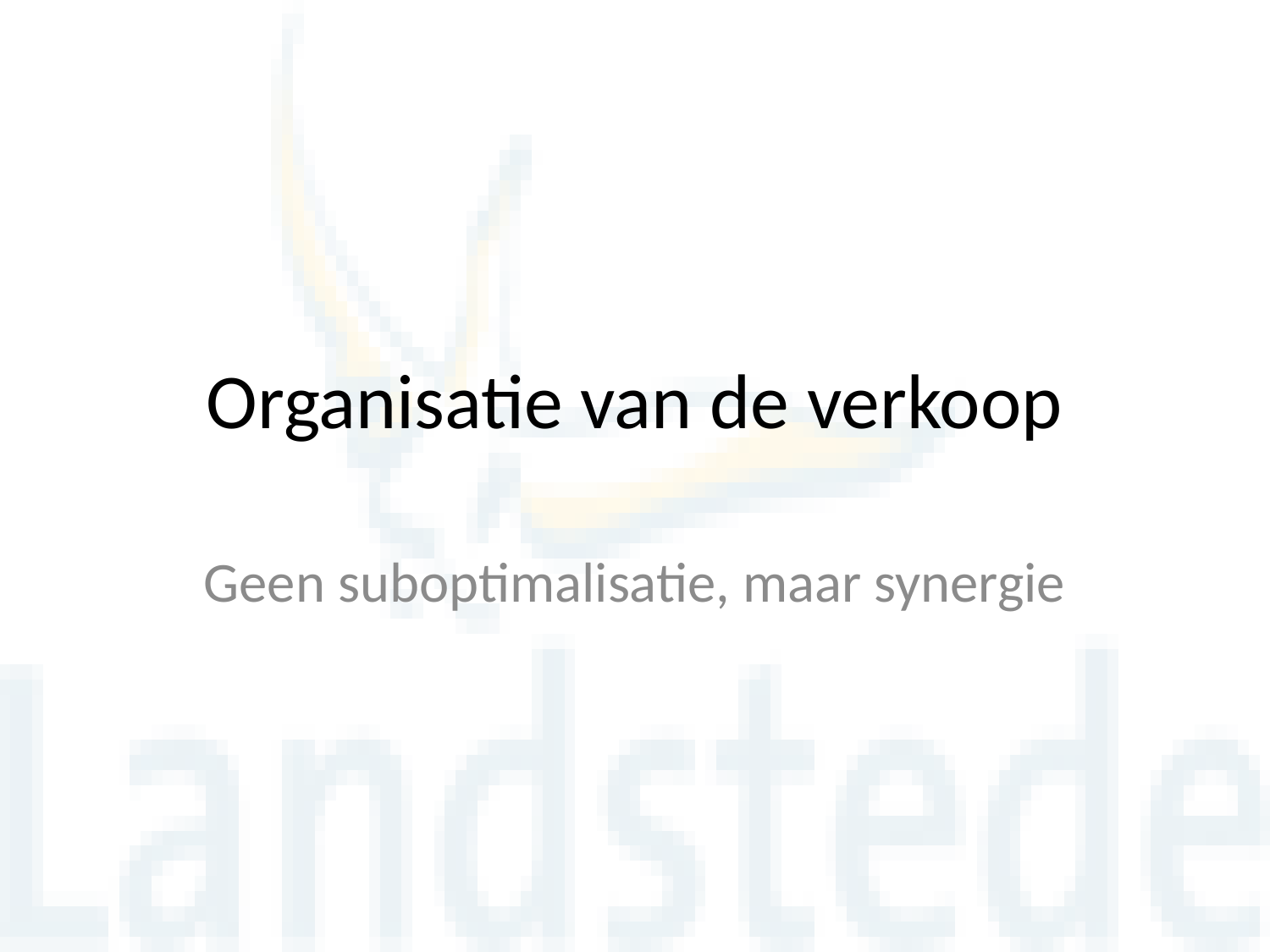

# Organisatie van de verkoop
Geen suboptimalisatie, maar synergie